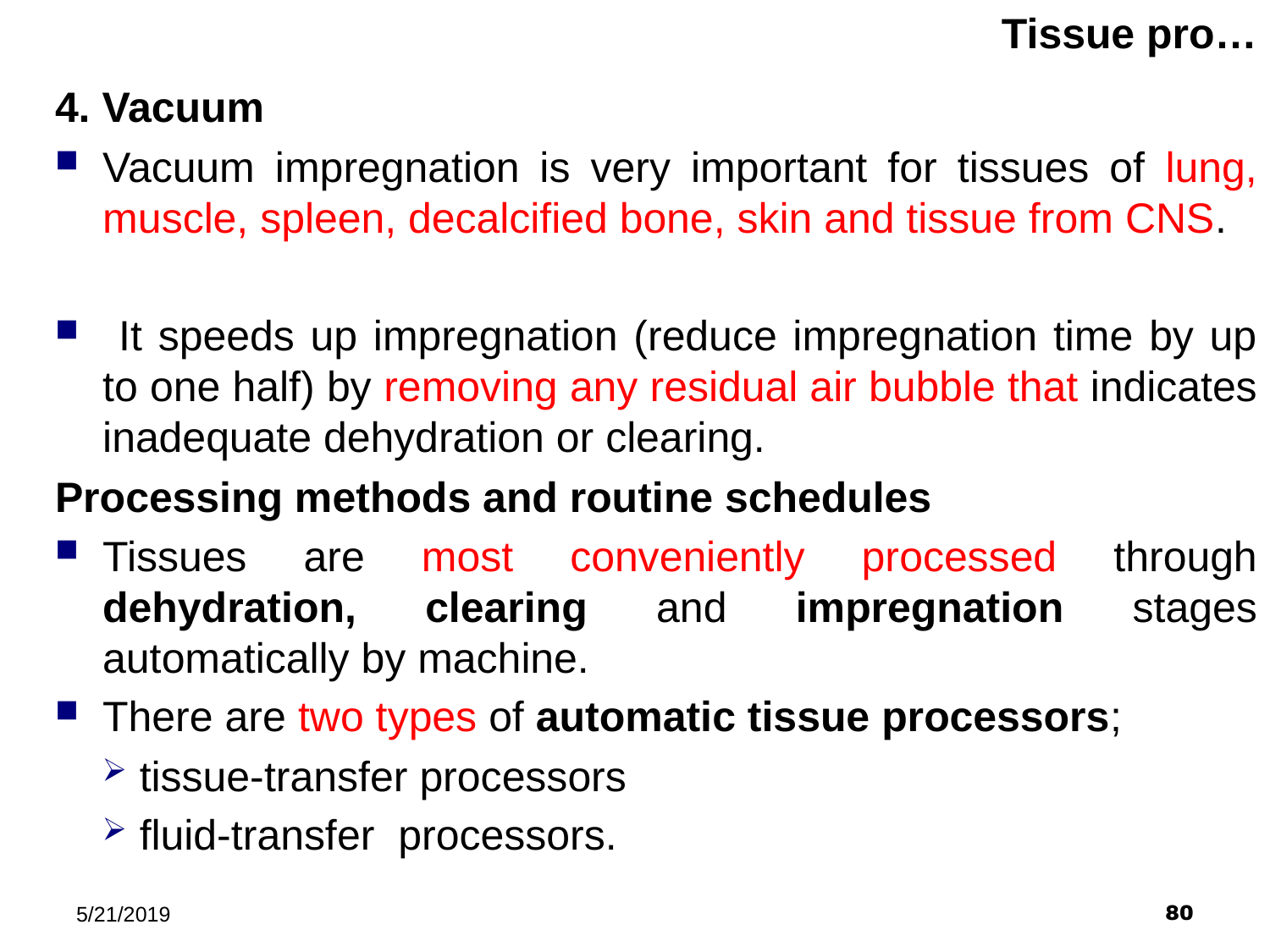

# Tissue pro…
4. Vacuum
Vacuum impregnation is very important for tissues of lung, muscle, spleen, decalcified bone, skin and tissue from CNS.

 It speeds up impregnation (reduce impregnation time by up to one half) by removing any residual air bubble that indicates inadequate dehydration or clearing.
Processing methods and routine schedules
Tissues are most conveniently processed through dehydration, clearing and impregnation stages automatically by machine.
There are two types of automatic tissue processors;
 tissue-transfer processors
 fluid-transfer  processors.

5/21/2019
80